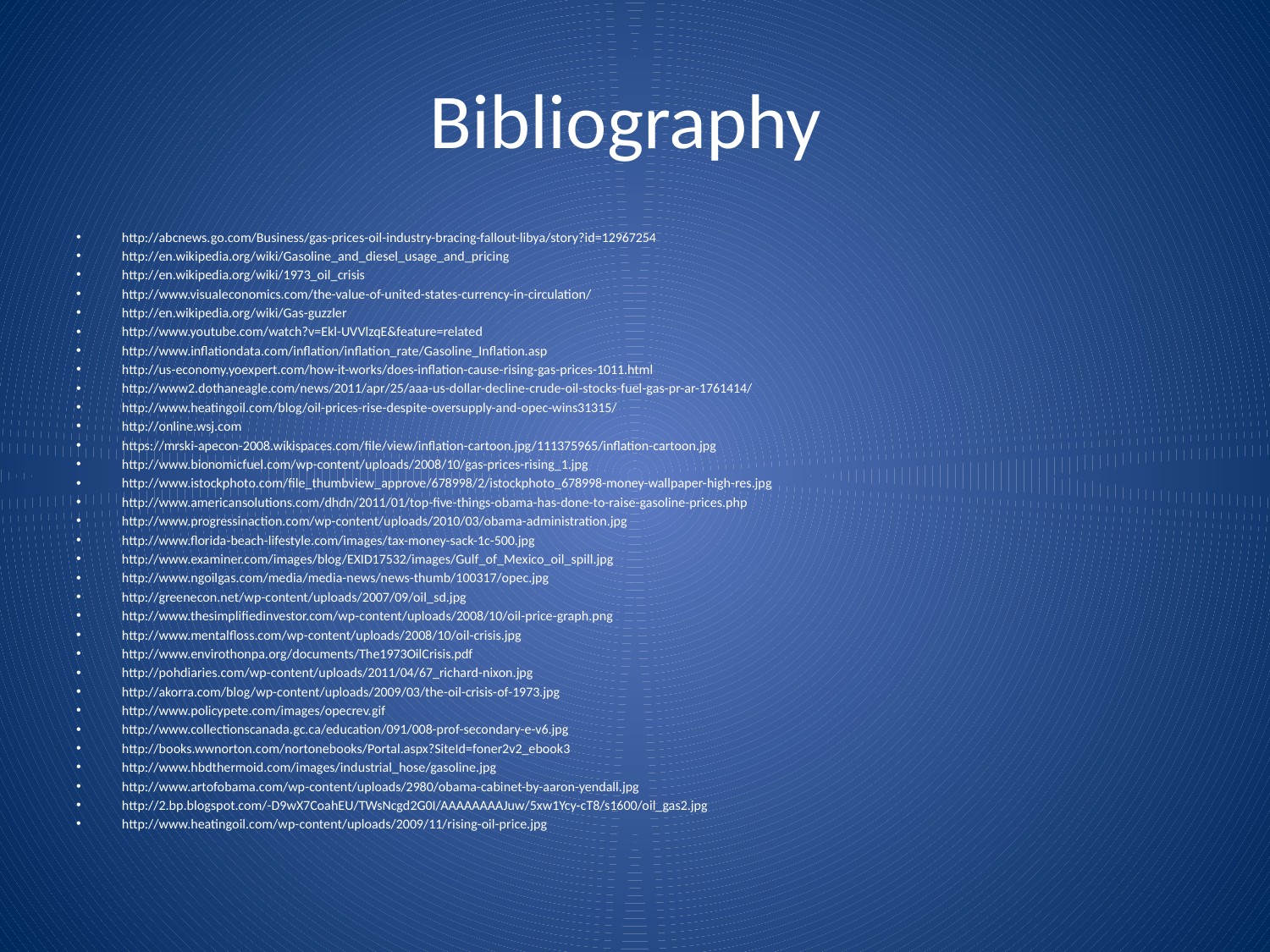

# Bibliography
http://abcnews.go.com/Business/gas-prices-oil-industry-bracing-fallout-libya/story?id=12967254
http://en.wikipedia.org/wiki/Gasoline_and_diesel_usage_and_pricing
http://en.wikipedia.org/wiki/1973_oil_crisis
http://www.visualeconomics.com/the-value-of-united-states-currency-in-circulation/
http://en.wikipedia.org/wiki/Gas-guzzler
http://www.youtube.com/watch?v=Ekl-UVVlzqE&feature=related
http://www.inflationdata.com/inflation/inflation_rate/Gasoline_Inflation.asp
http://us-economy.yoexpert.com/how-it-works/does-inflation-cause-rising-gas-prices-1011.html
http://www2.dothaneagle.com/news/2011/apr/25/aaa-us-dollar-decline-crude-oil-stocks-fuel-gas-pr-ar-1761414/
http://www.heatingoil.com/blog/oil-prices-rise-despite-oversupply-and-opec-wins31315/
http://online.wsj.com
https://mrski-apecon-2008.wikispaces.com/file/view/inflation-cartoon.jpg/111375965/inflation-cartoon.jpg
http://www.bionomicfuel.com/wp-content/uploads/2008/10/gas-prices-rising_1.jpg
http://www.istockphoto.com/file_thumbview_approve/678998/2/istockphoto_678998-money-wallpaper-high-res.jpg
http://www.americansolutions.com/dhdn/2011/01/top-five-things-obama-has-done-to-raise-gasoline-prices.php
http://www.progressinaction.com/wp-content/uploads/2010/03/obama-administration.jpg
http://www.florida-beach-lifestyle.com/images/tax-money-sack-1c-500.jpg
http://www.examiner.com/images/blog/EXID17532/images/Gulf_of_Mexico_oil_spill.jpg
http://www.ngoilgas.com/media/media-news/news-thumb/100317/opec.jpg
http://greenecon.net/wp-content/uploads/2007/09/oil_sd.jpg
http://www.thesimplifiedinvestor.com/wp-content/uploads/2008/10/oil-price-graph.png
http://www.mentalfloss.com/wp-content/uploads/2008/10/oil-crisis.jpg
http://www.envirothonpa.org/documents/The1973OilCrisis.pdf
http://pohdiaries.com/wp-content/uploads/2011/04/67_richard-nixon.jpg
http://akorra.com/blog/wp-content/uploads/2009/03/the-oil-crisis-of-1973.jpg
http://www.policypete.com/images/opecrev.gif
http://www.collectionscanada.gc.ca/education/091/008-prof-secondary-e-v6.jpg
http://books.wwnorton.com/nortonebooks/Portal.aspx?SiteId=foner2v2_ebook3
http://www.hbdthermoid.com/images/industrial_hose/gasoline.jpg
http://www.artofobama.com/wp-content/uploads/2980/obama-cabinet-by-aaron-yendall.jpg
http://2.bp.blogspot.com/-D9wX7CoahEU/TWsNcgd2G0I/AAAAAAAAJuw/5xw1Ycy-cT8/s1600/oil_gas2.jpg
http://www.heatingoil.com/wp-content/uploads/2009/11/rising-oil-price.jpg